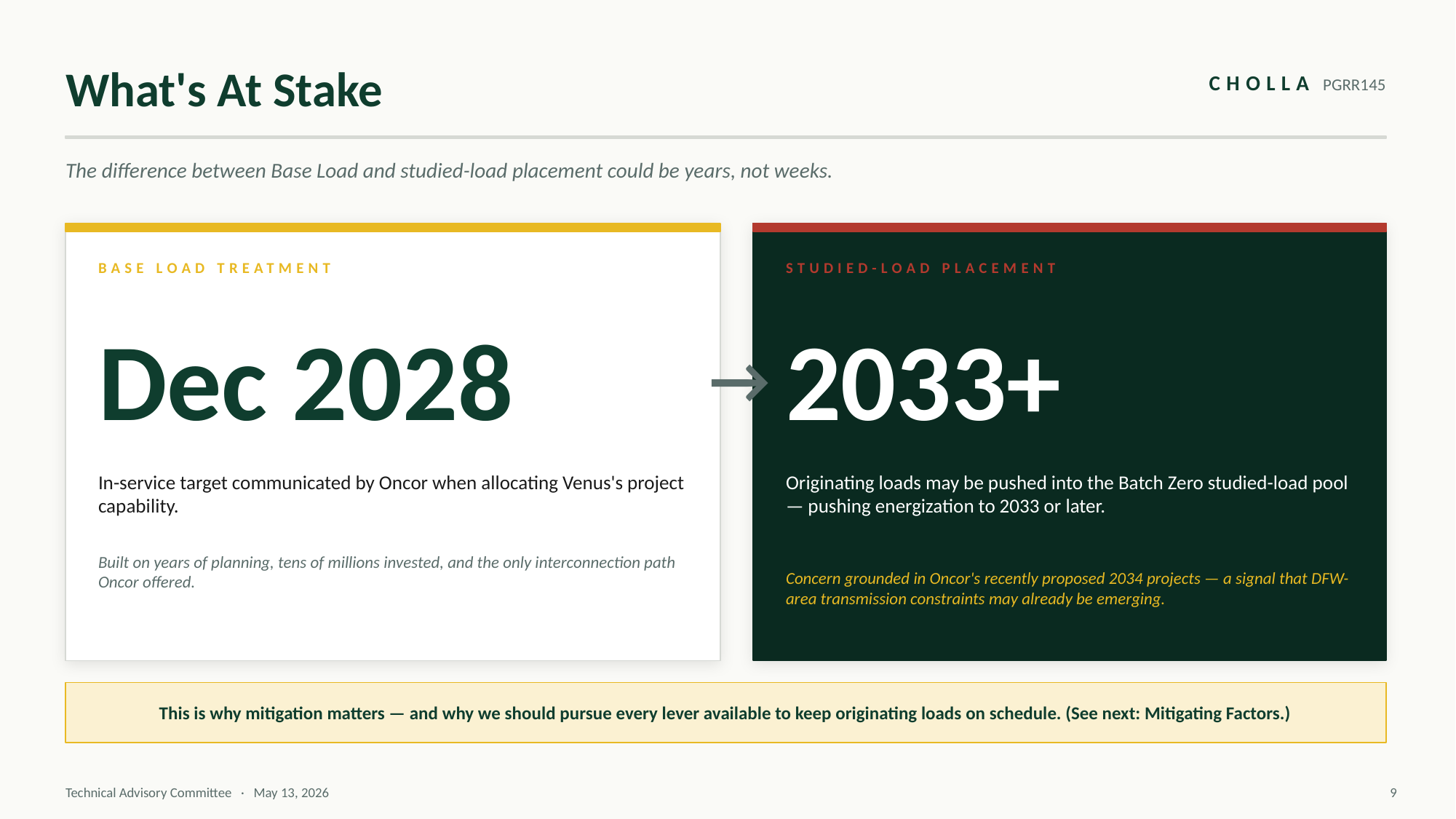

What's At Stake
CHOLLA  PGRR145

The difference between Base Load and studied-load placement could be years, not weeks.

BASE LOAD TREATMENT
STUDIED-LOAD PLACEMENT
Dec 2028
2033+
→
In-service target communicated by Oncor when allocating Venus's project capability.
Originating loads may be pushed into the Batch Zero studied-load pool — pushing energization to 2033 or later.
Built on years of planning, tens of millions invested, and the only interconnection path Oncor offered.
Concern grounded in Oncor's recently proposed 2034 projects — a signal that DFW-area transmission constraints may already be emerging.

This is why mitigation matters — and why we should pursue every lever available to keep originating loads on schedule. (See next: Mitigating Factors.)
Technical Advisory Committee   ·   May 13, 2026
9